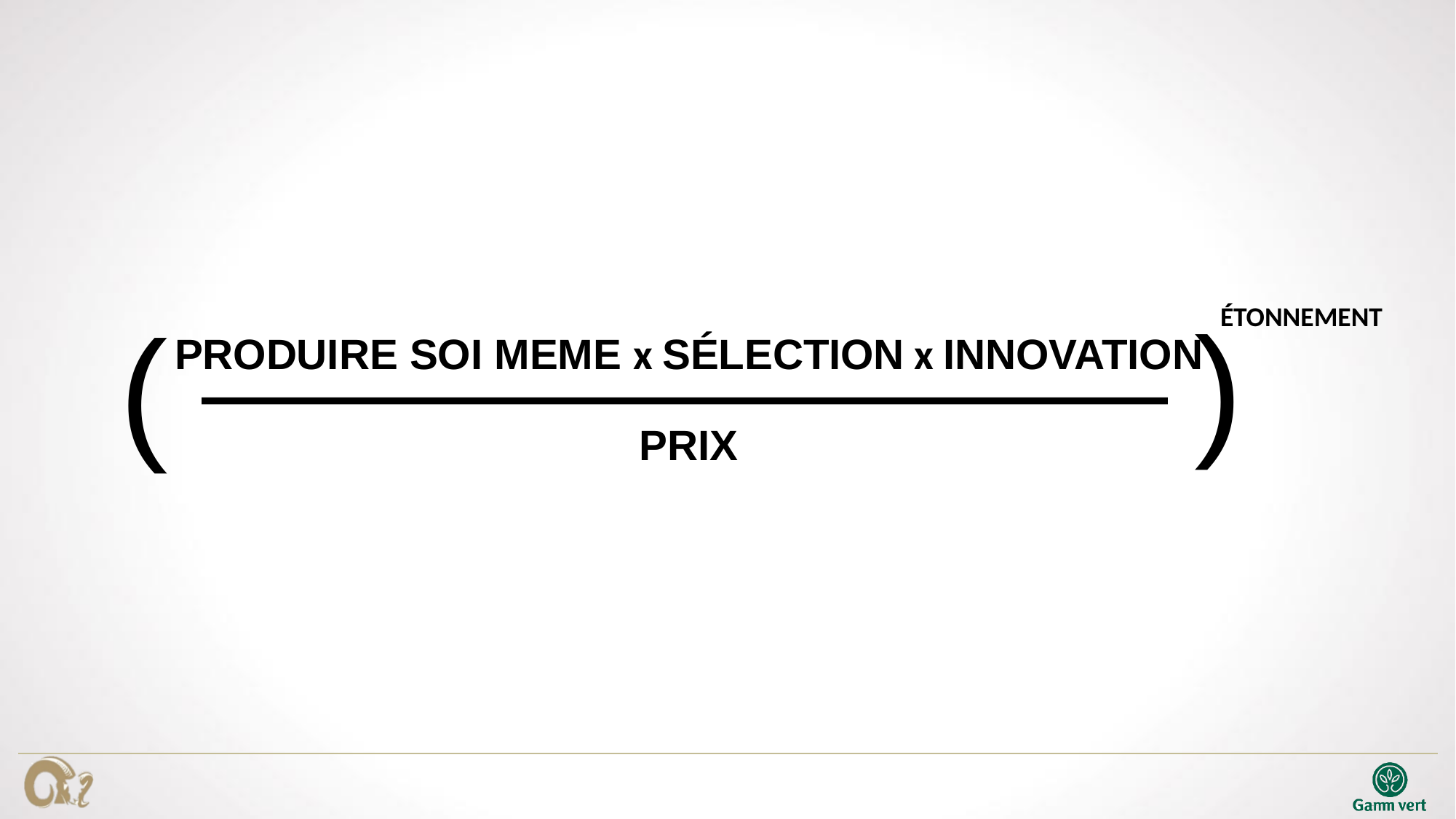

)
(
ÉTONNEMENT
PRODUIRE SOI MEME x SÉLECTION x INNOVATION

PRIX